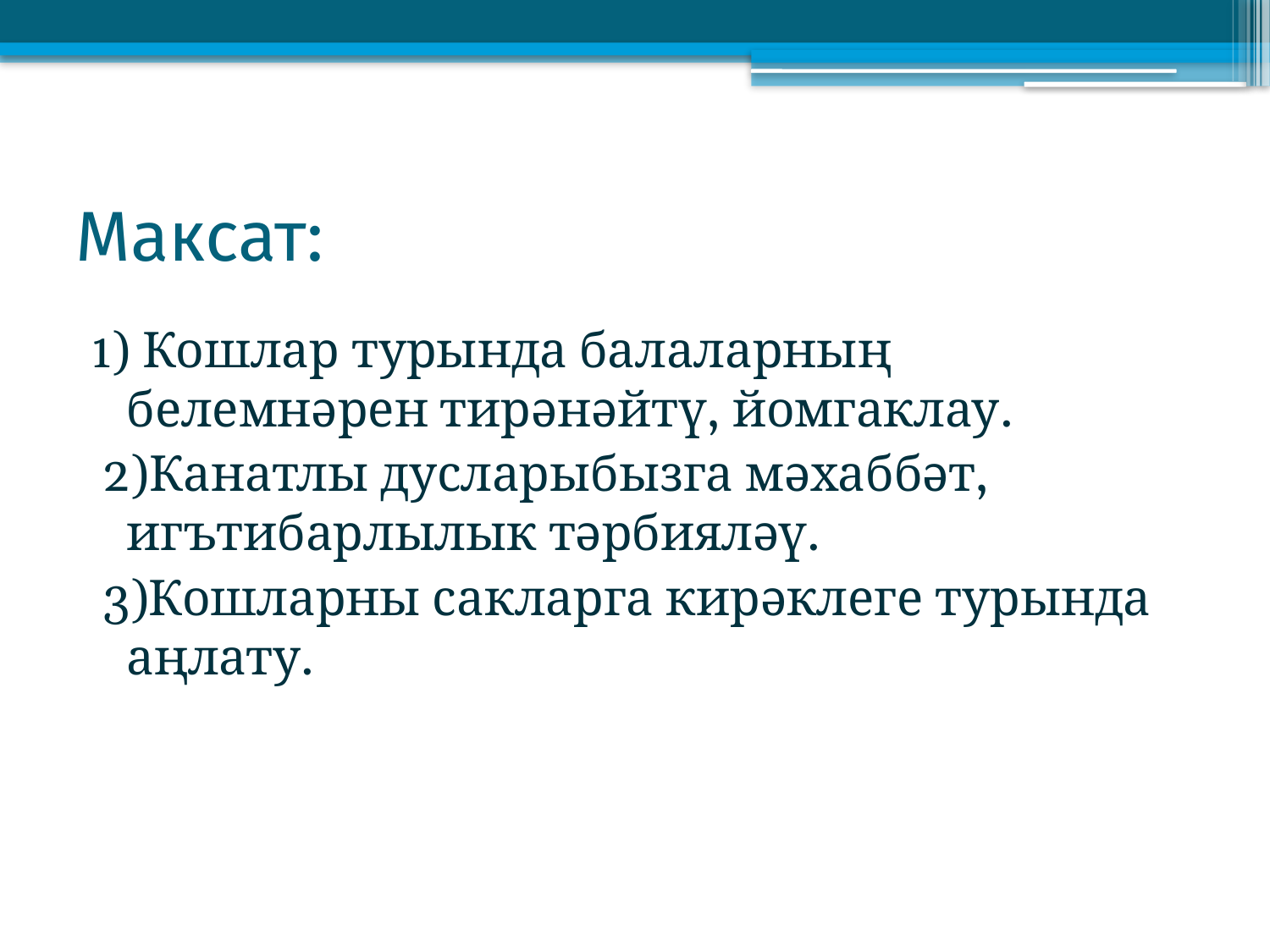

# Максат:
1) Кошлар турында балаларның белемнәрен тирәнәйтү, йомгаклау.
 2)Канатлы дусларыбызга мәхаббәт, игътибарлылык тәрбияләү.
 3)Кошларны сакларга кирәклеге турында аңлату.